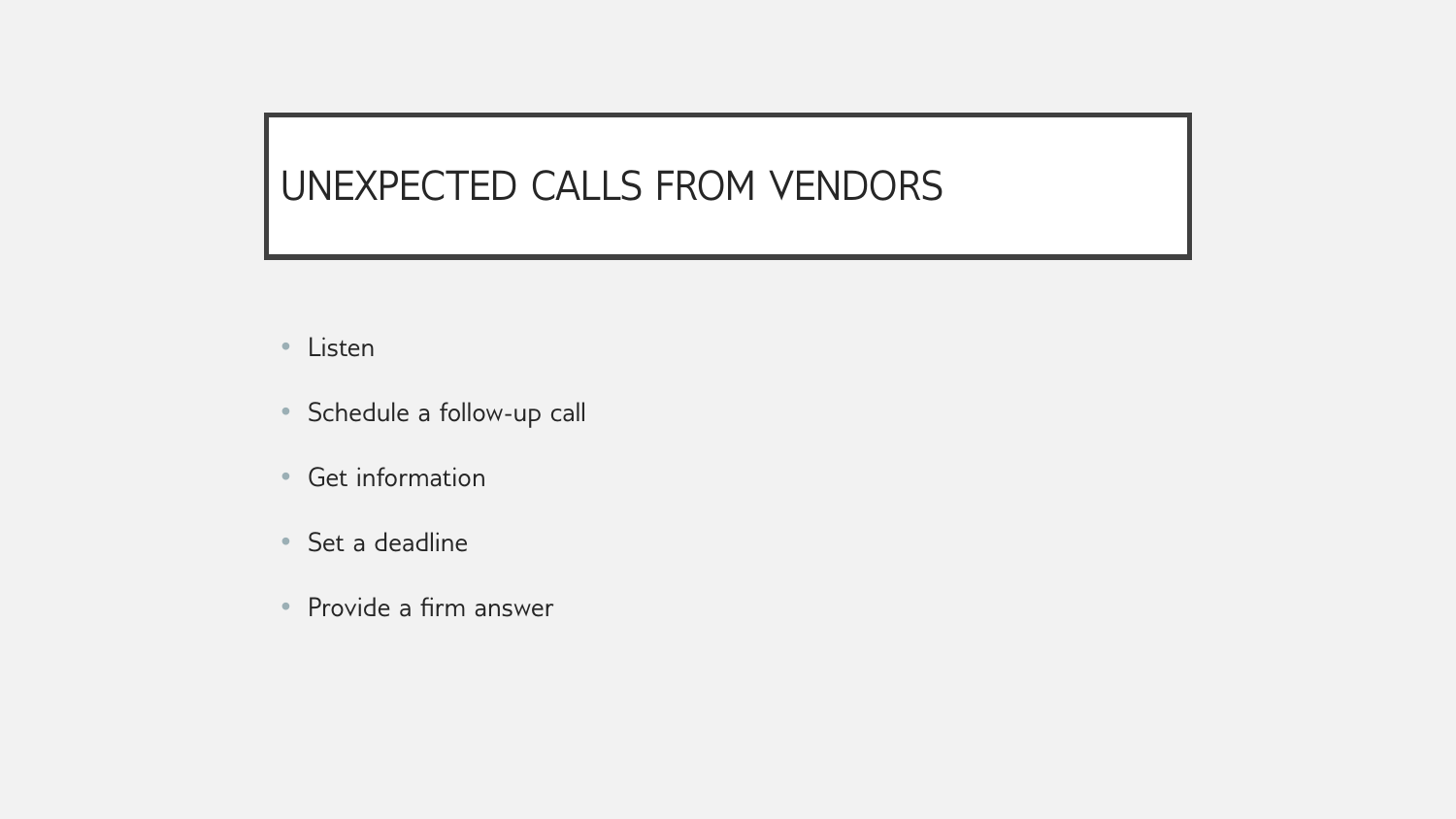

# UNEXPECTED CALLS FROM VENDORS
Listen
Schedule a follow-up call
Get information
Set a deadline
Provide a firm answer